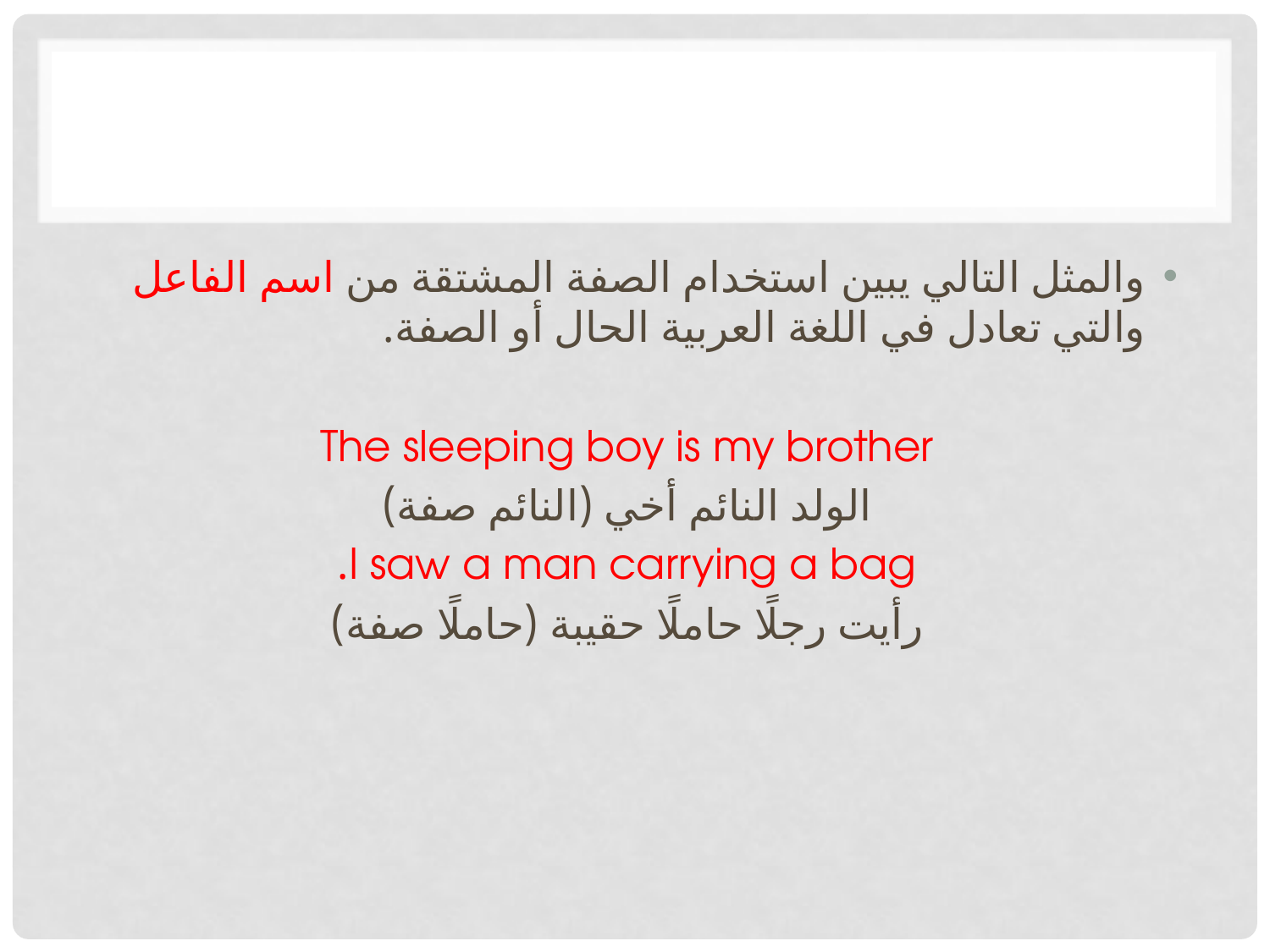

والمثل التالي يبين استخدام الصفة المشتقة من اسم الفاعل والتي تعادل في اللغة العربية الحال أو الصفة.

The sleeping boy is my brother
الولد النائم أخي (النائم صفة)
I saw a man carrying a bag.
رأيت رجلًا حاملًا حقيبة (حاملًا صفة)